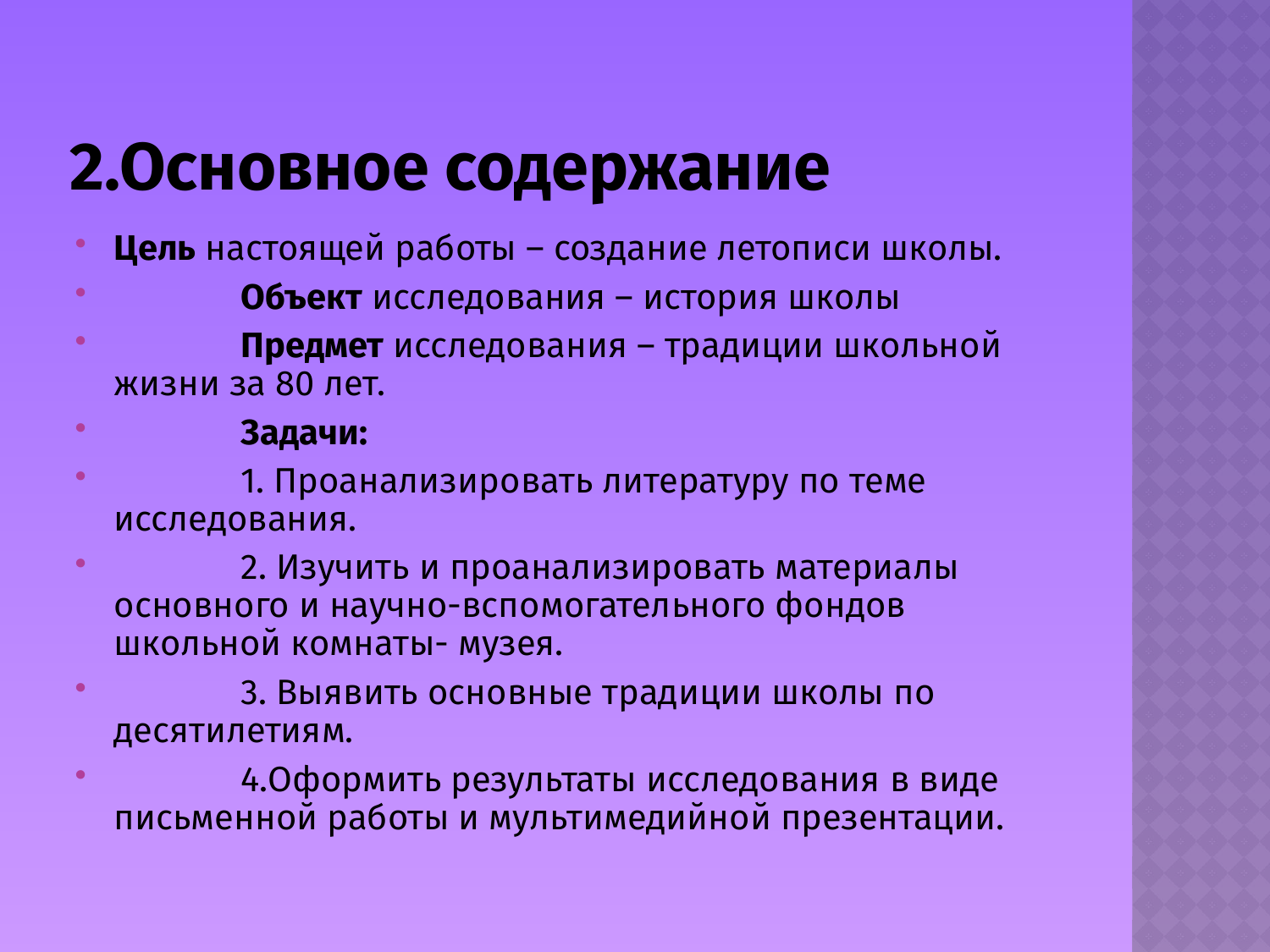

# 2.Основное содержание
Цель настоящей работы – создание летописи школы.
	Объект исследования – история школы
	Предмет исследования – традиции школьной жизни за 80 лет.
	Задачи:
	1. Проанализировать литературу по теме исследования.
	2. Изучить и проанализировать материалы основного и научно-вспомогательного фондов школьной комнаты- музея.
	3. Выявить основные традиции школы по десятилетиям.
	4.Оформить результаты исследования в виде письменной работы и мультимедийной презентации.